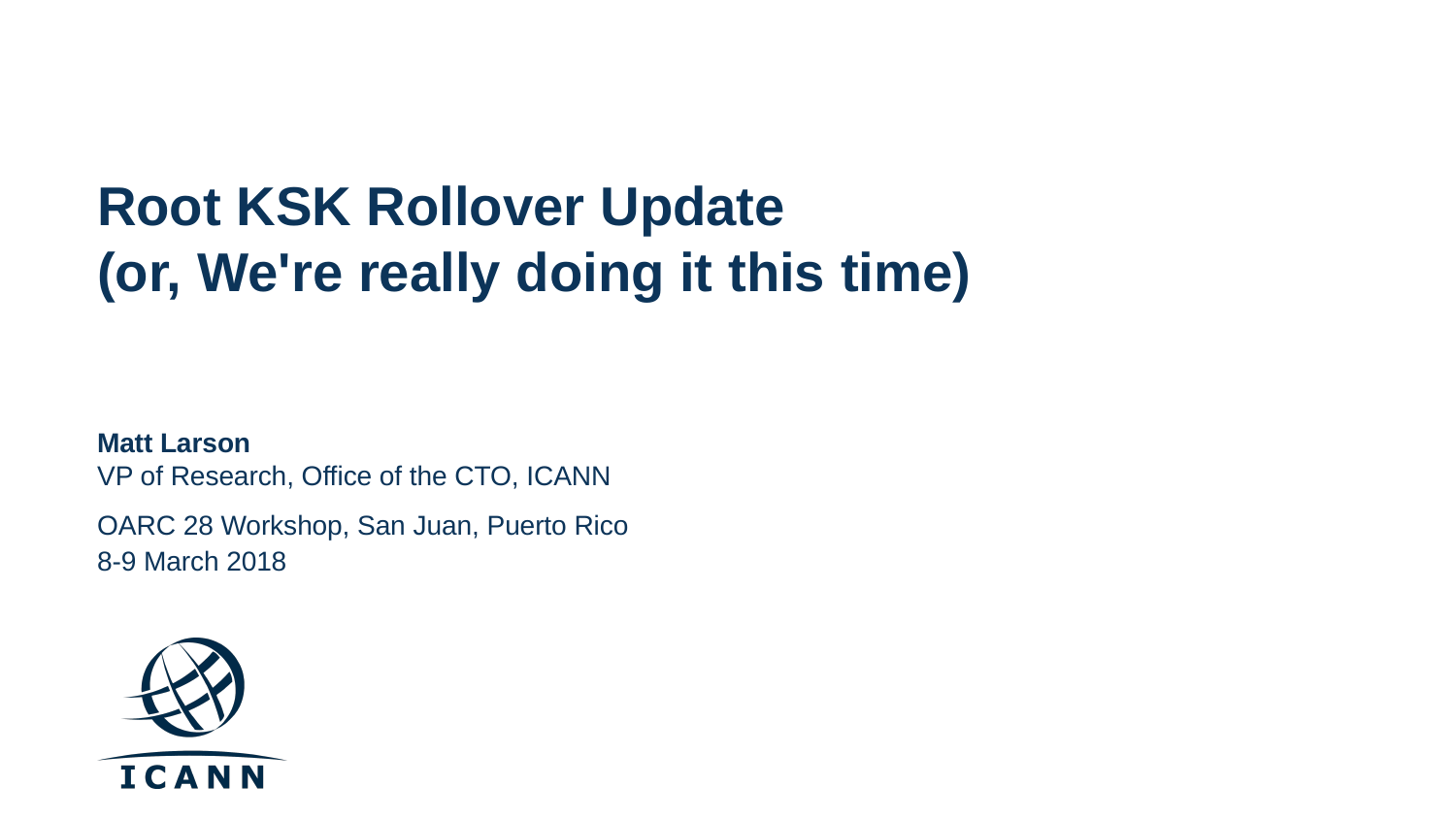

# Root KSK Rollover Update (or, We're really doing it this time)
Matt Larson
VP of Research, Office of the CTO, ICANN
OARC 28 Workshop, San Juan, Puerto Rico
8-9 March 2018